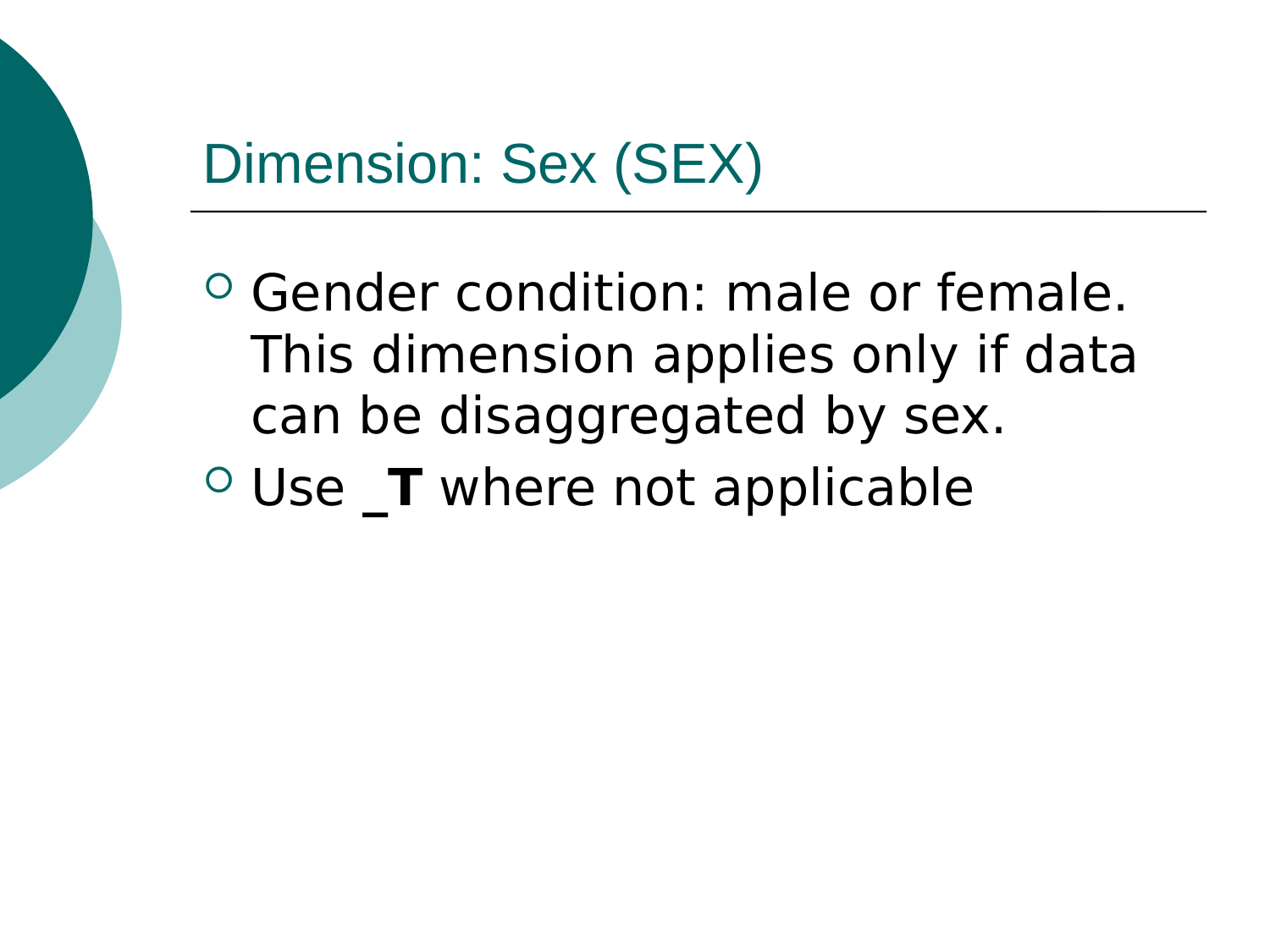

# Dimension: Sex (SEX)
Gender condition: male or female. This dimension applies only if data can be disaggregated by sex.
Use _T where not applicable